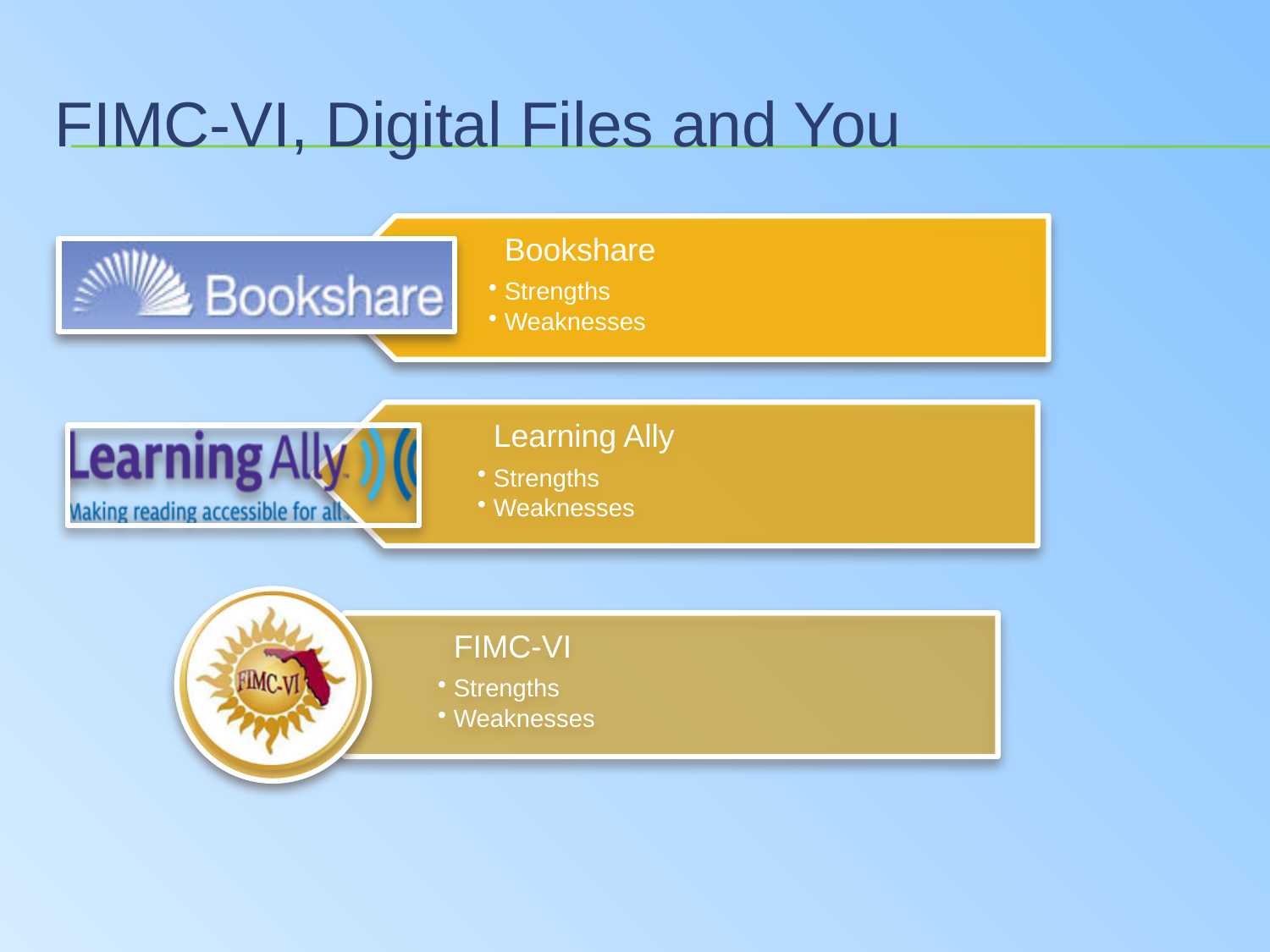

# FIMC-VI, Digital Files and You
Bookshare
Strengths
Weaknesses
Learning Ally
Strengths
Weaknesses
FIMC-VI
Strengths
Weaknesses